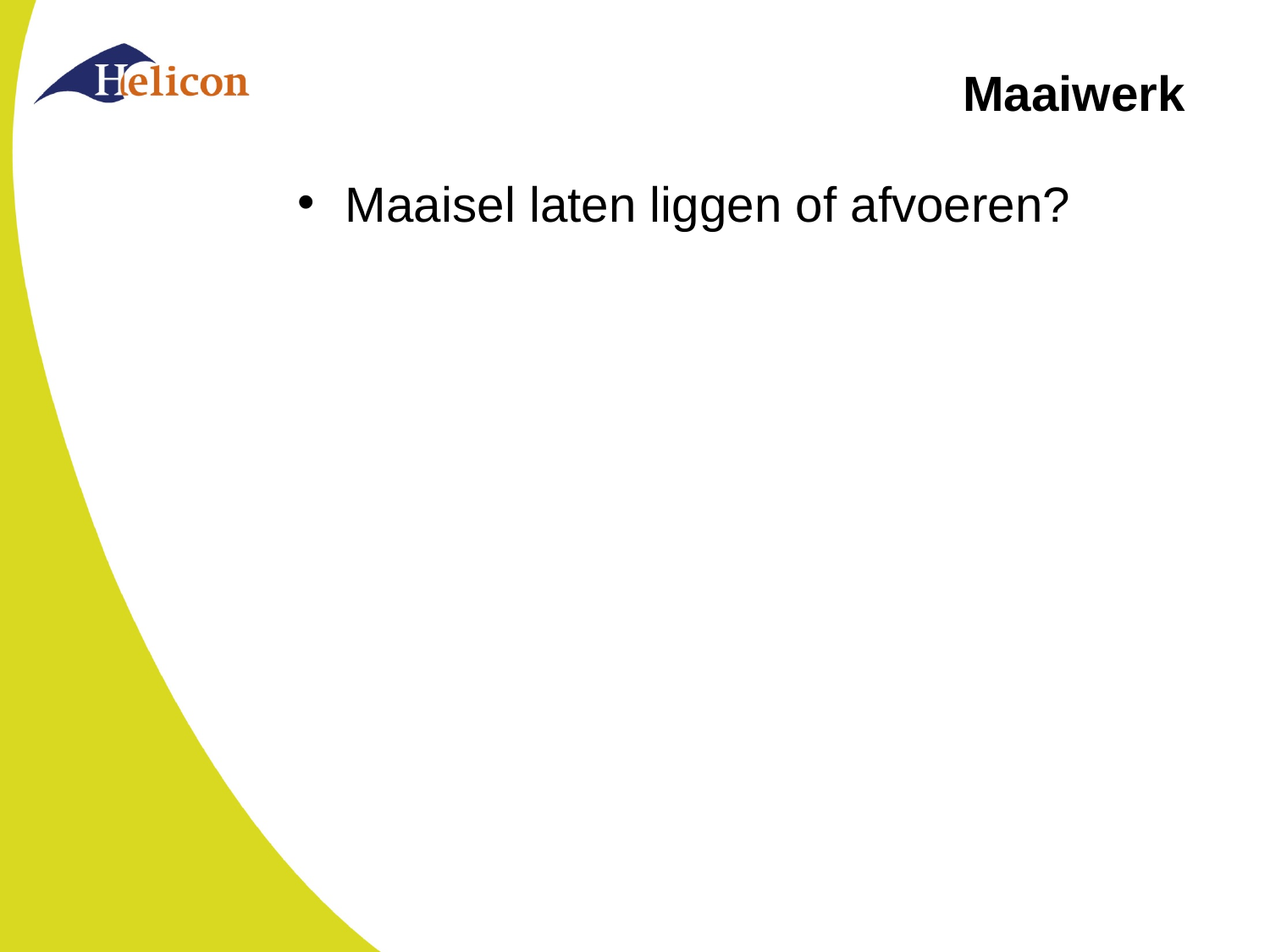

# Maaiwerk
Maaisel laten liggen of afvoeren?